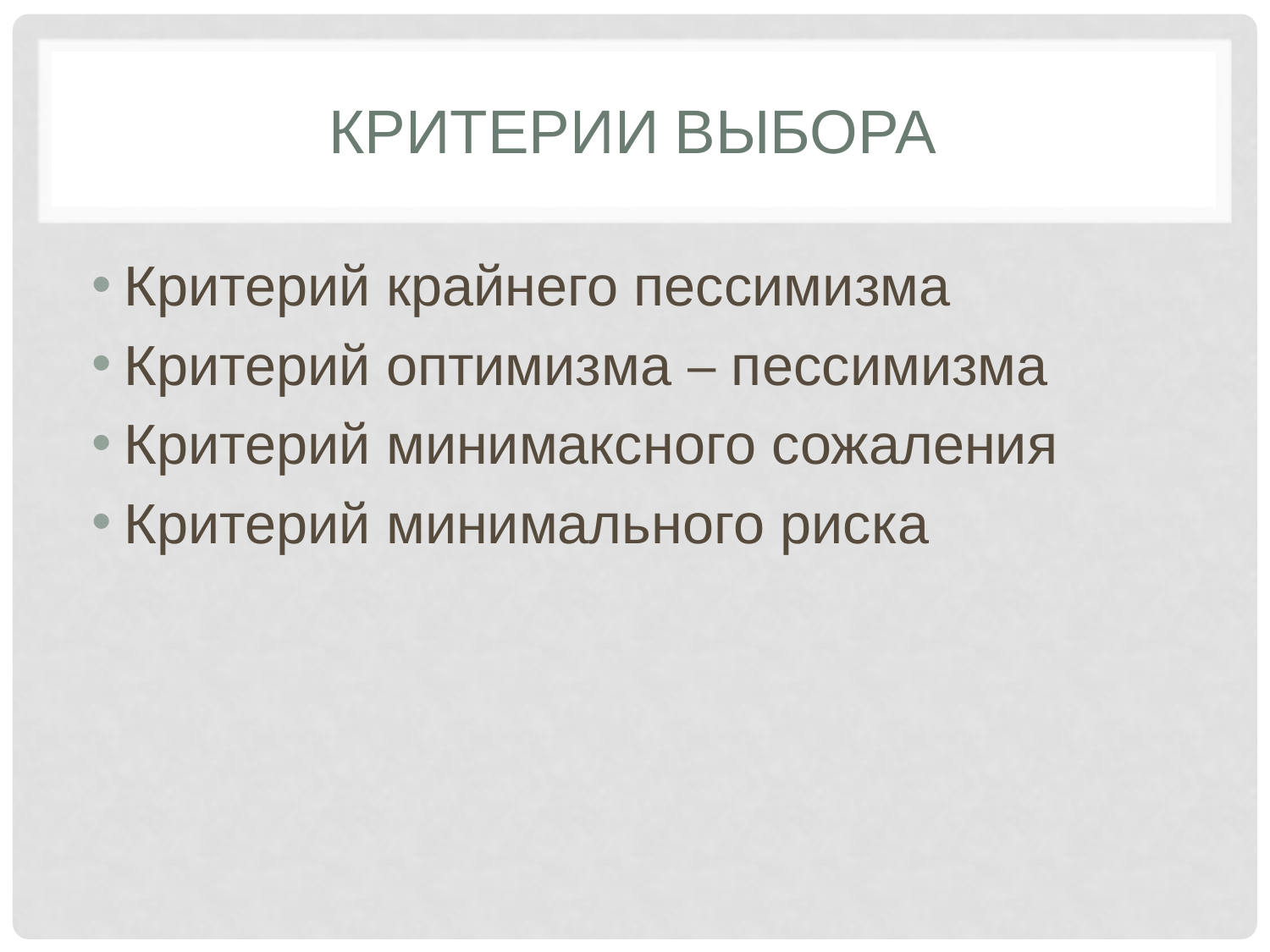

# Критерии выбора
Критерий крайнего пессимизма
Критерий оптимизма – пессимизма
Критерий минимаксного сожаления
Критерий минимального риска